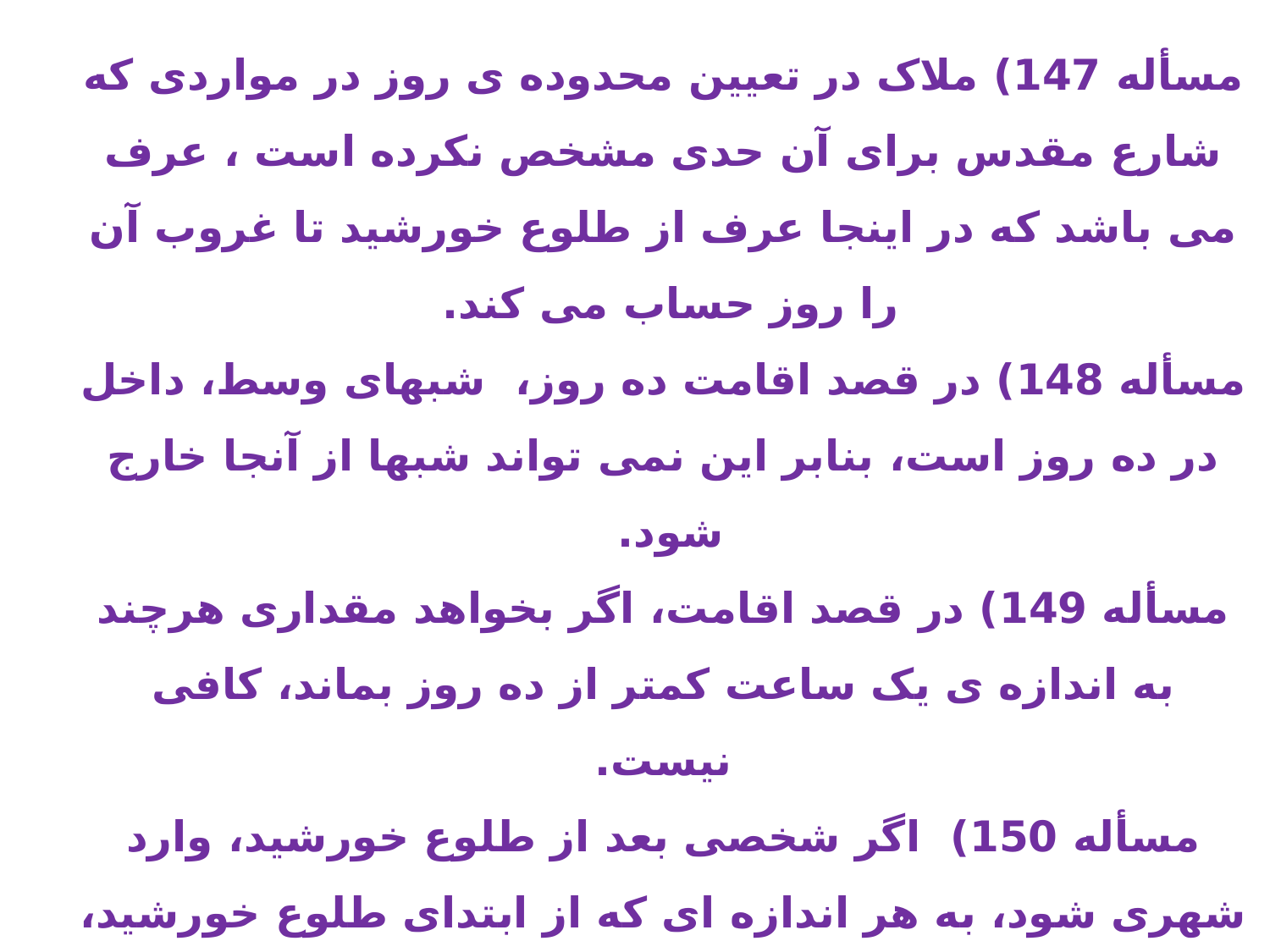

مسأله 147) ملاک در تعیین محدوده ی روز در مواردی که شارع مقدس برای آن حدی مشخص نکرده است ، عرف می باشد که در اینجا عرف از طلوع خورشید تا غروب آن را روز حساب می کند.
مسأله 148) در قصد اقامت ده روز،  شبهای وسط، داخل در ده روز است، بنابر این نمی تواند شبها از آنجا خارج شود.
مسأله 149) در قصد اقامت، اگر بخواهد مقداری هرچند به اندازه ی یک ساعت کمتر از ده روز بماند، کافی نیست.
مسأله 150)  اگر شخصی بعد از طلوع خورشید، وارد شهری شود، به هر اندازه ای که از ابتدای طلوع خورشید، کسری دارد از روز یازدهم، باید جبران شود تا ده روز کامل گردد؛ مثلا اگر روز اول سه ساعت بعد از طلوع خورشید به شهری برسد، چنانچه قصدش این باشد که روز یازدهم تا سه ساعت بعد از طلوع خورشید آنجا بماند، نمازش کامل است.